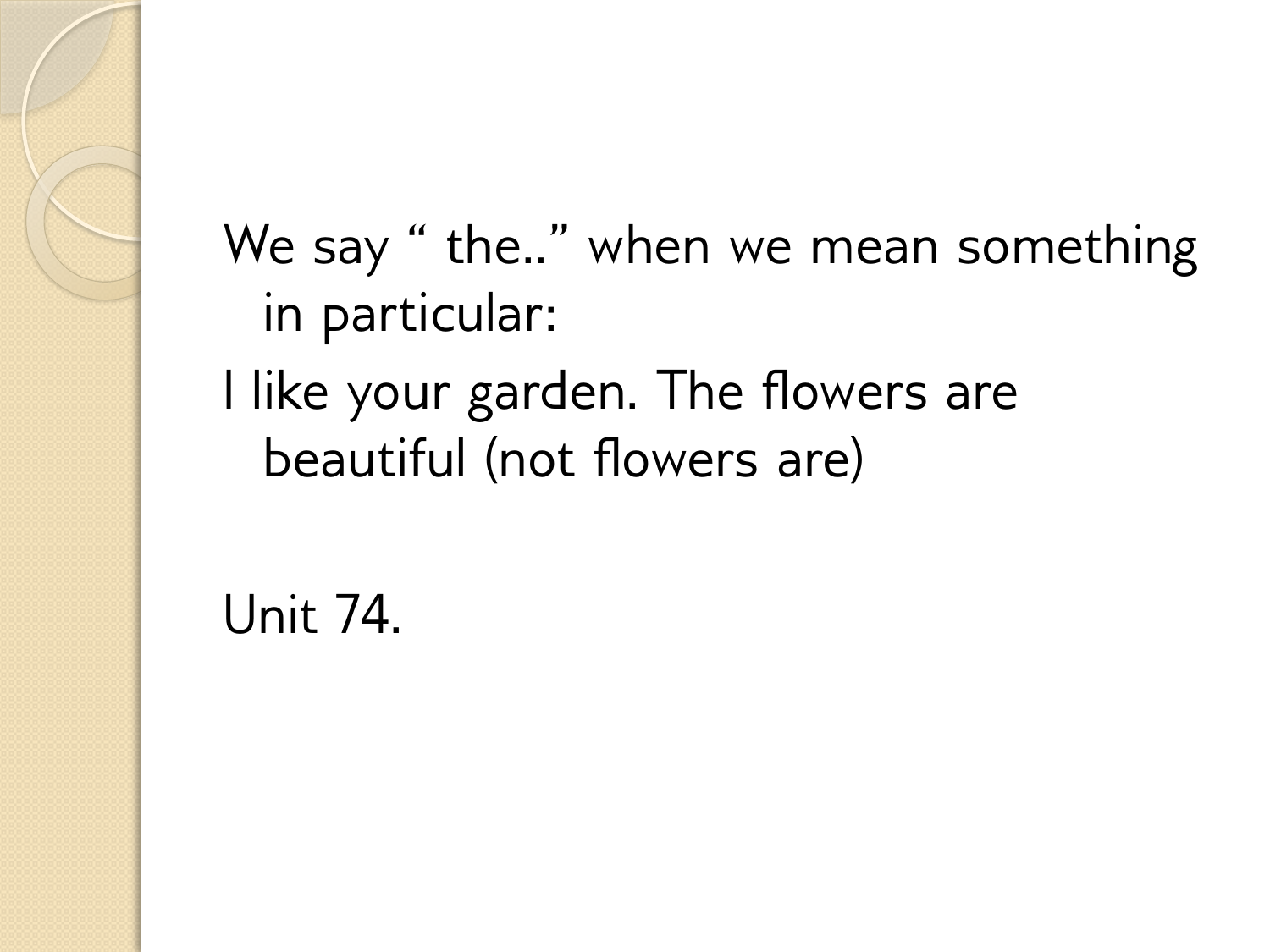

#
We say “ the..” when we mean something in particular:
I like your garden. The flowers are beautiful (not flowers are)

Unit 74.